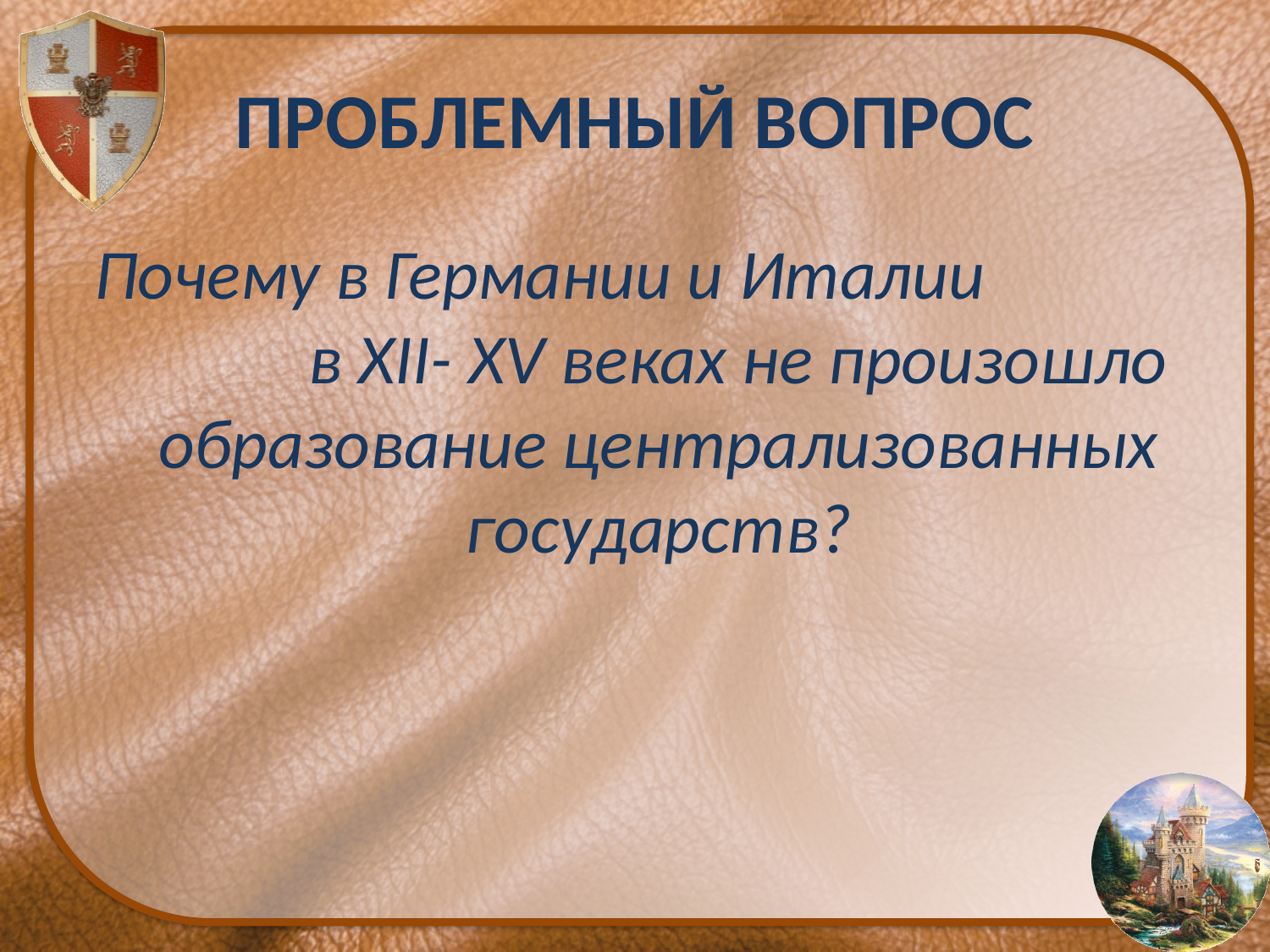

ПРОБЛЕМНЫЙ ВОПРОС
 Почему в Германии и Италии                        в XII- XV веках не произошло образование централизованных государств?